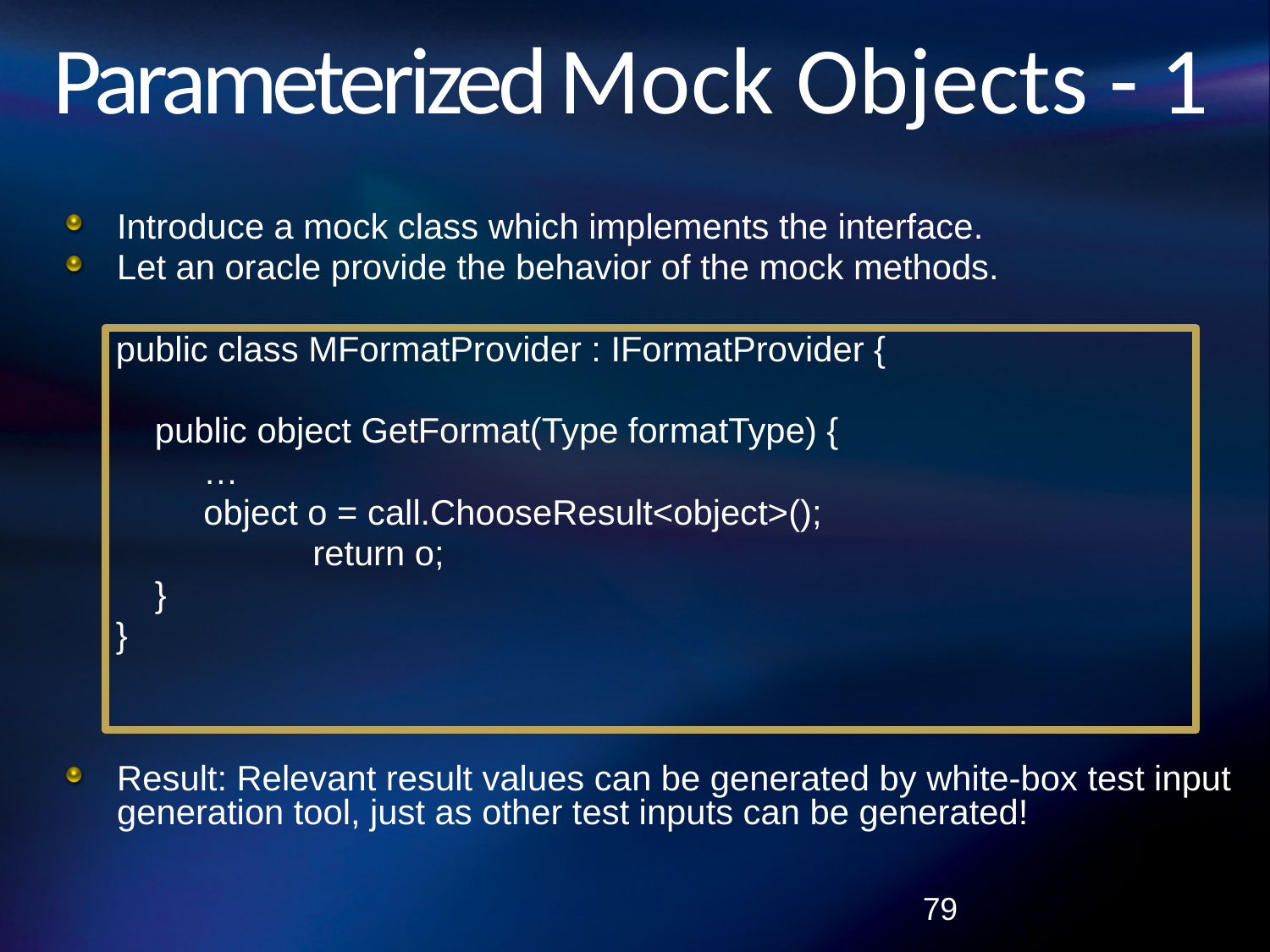

# Parameterized Mock Objects - 1
Introduce a mock class which implements the interface.
Let an oracle provide the behavior of the mock methods.

public class MFormatProvider : IFormatProvider {

    public object GetFormat(Type formatType) {
         …
         object o = call.ChooseResult<object>();
		  return o;
    }
}

Result: Relevant result values can be generated by white-box test input generation tool, just as other test inputs can be generated!

79